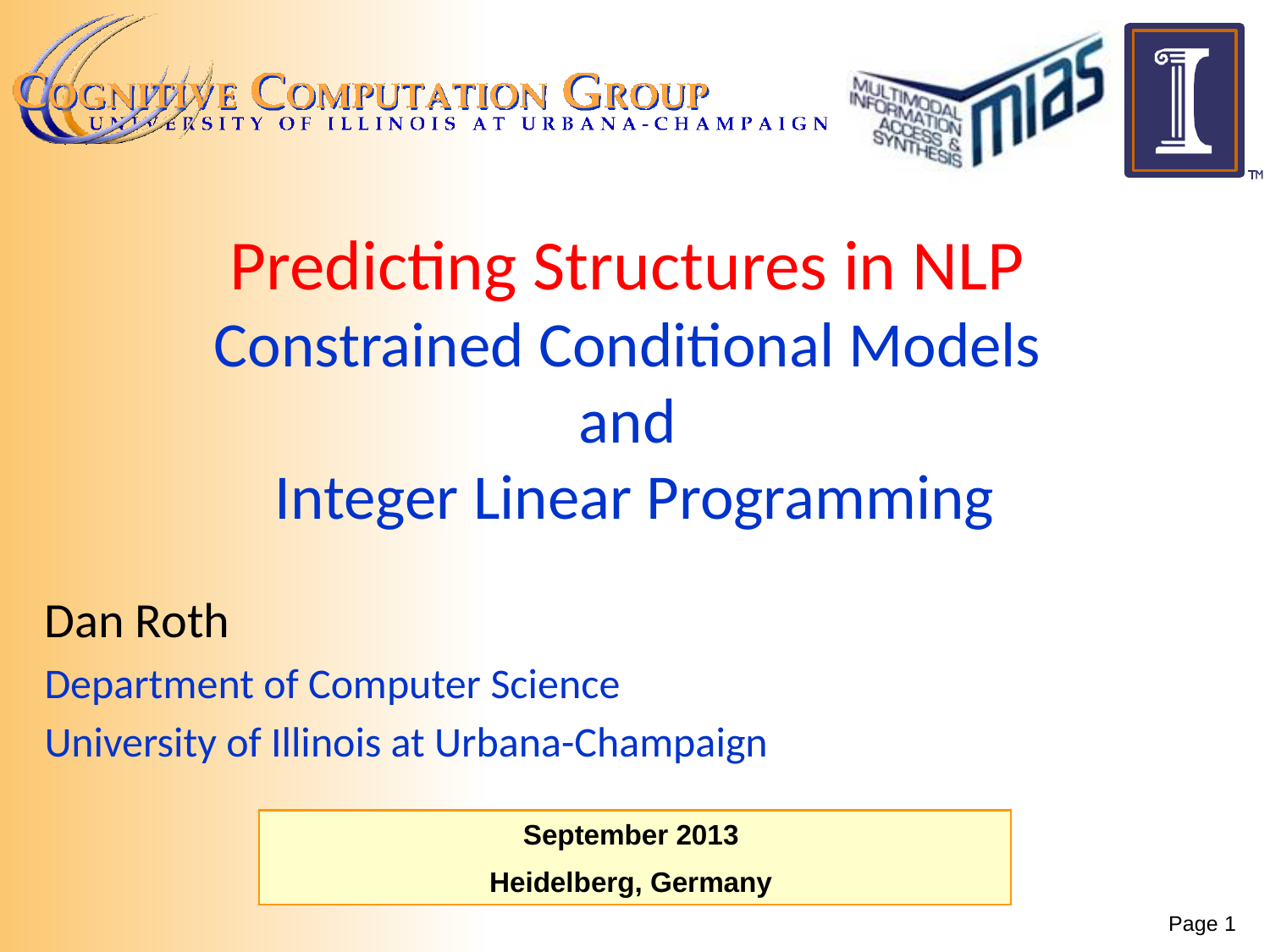

# Predicting Structures in NLP Constrained Conditional Models and Integer Linear Programming
Dan Roth
Department of Computer Science
University of Illinois at Urbana-Champaign
September 2013
Heidelberg, Germany
Page 1